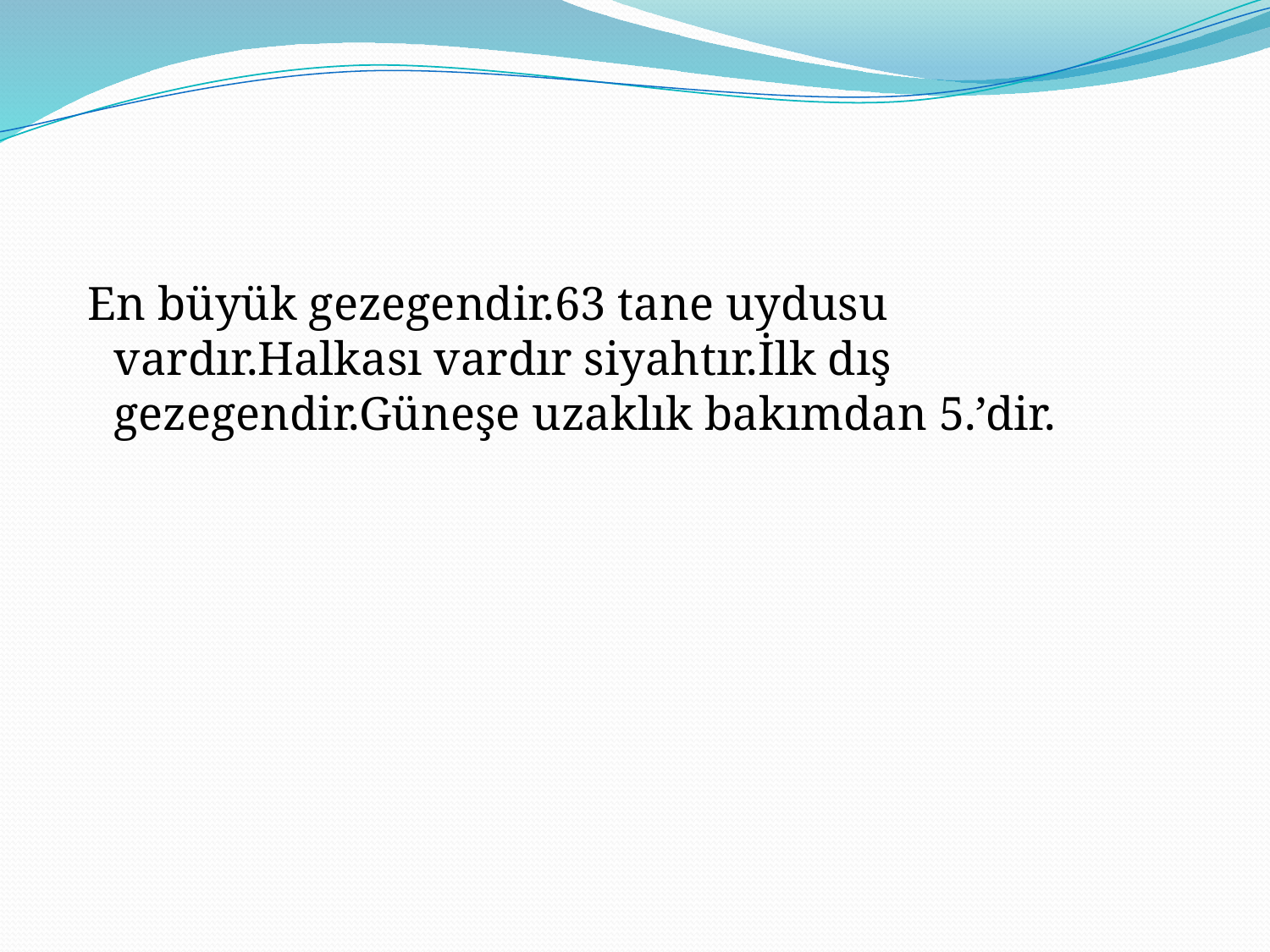

En büyük gezegendir.63 tane uydusu vardır.Halkası vardır siyahtır.İlk dış gezegendir.Güneşe uzaklık bakımdan 5.’dir.